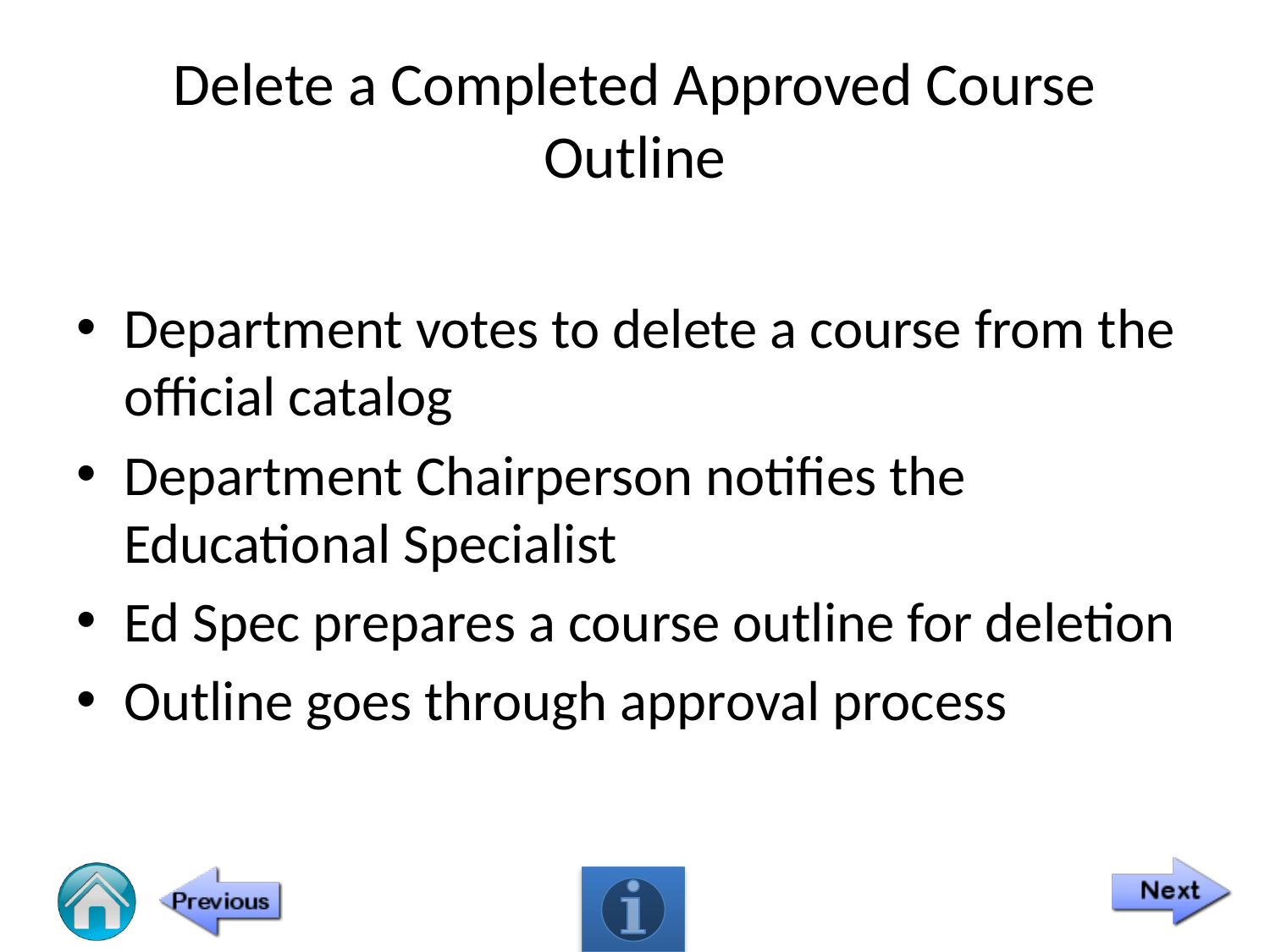

# Delete a Completed Approved Course Outline
Department votes to delete a course from the official catalog
Department Chairperson notifies the Educational Specialist
Ed Spec prepares a course outline for deletion
Outline goes through approval process